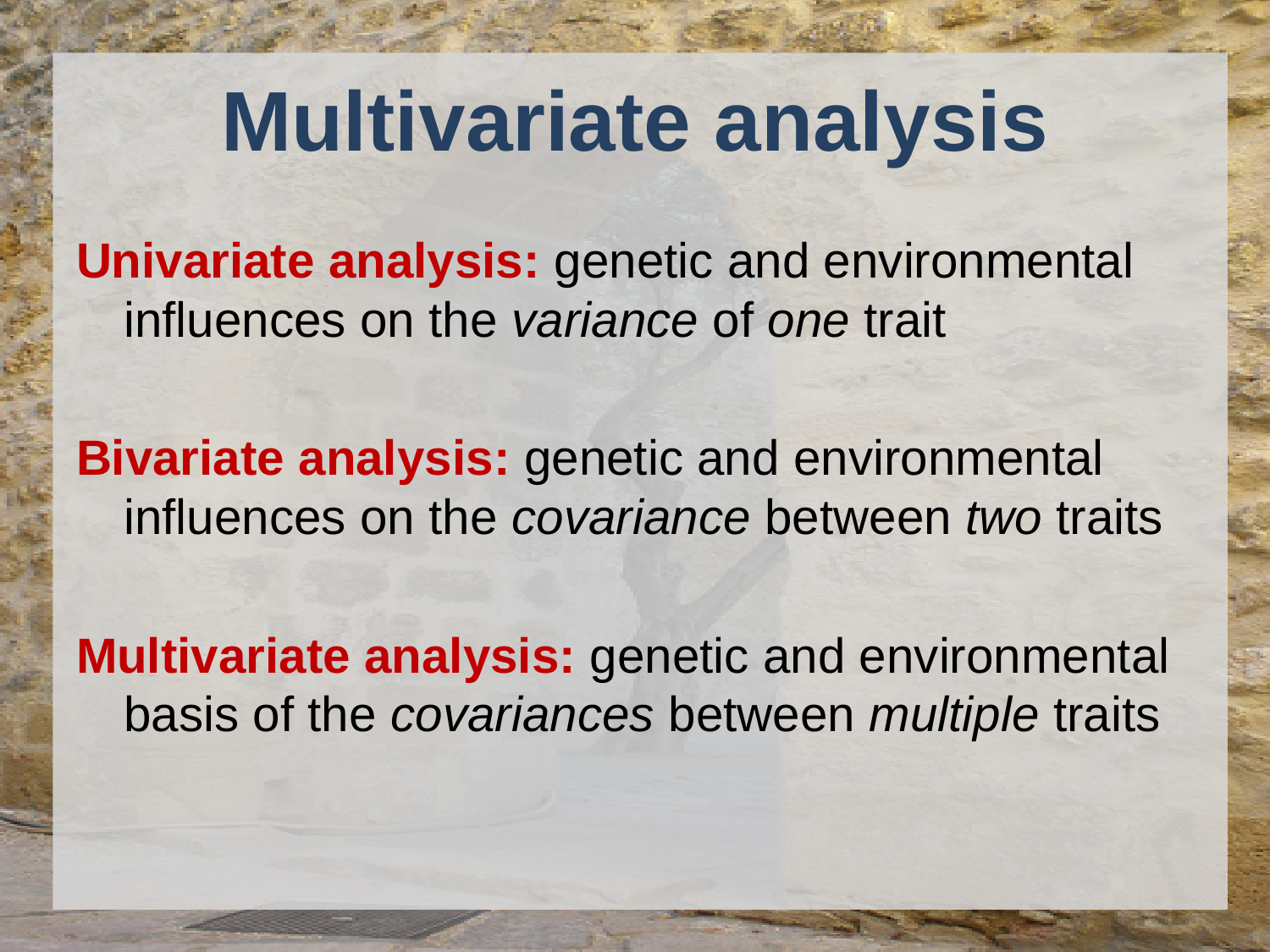

# Multivariate analysis

Univariate analysis: genetic and environmental influences on the variance of one trait

Bivariate analysis: genetic and environmental influences on the covariance between two traits

Multivariate analysis: genetic and environmental basis of the covariances between multiple traits